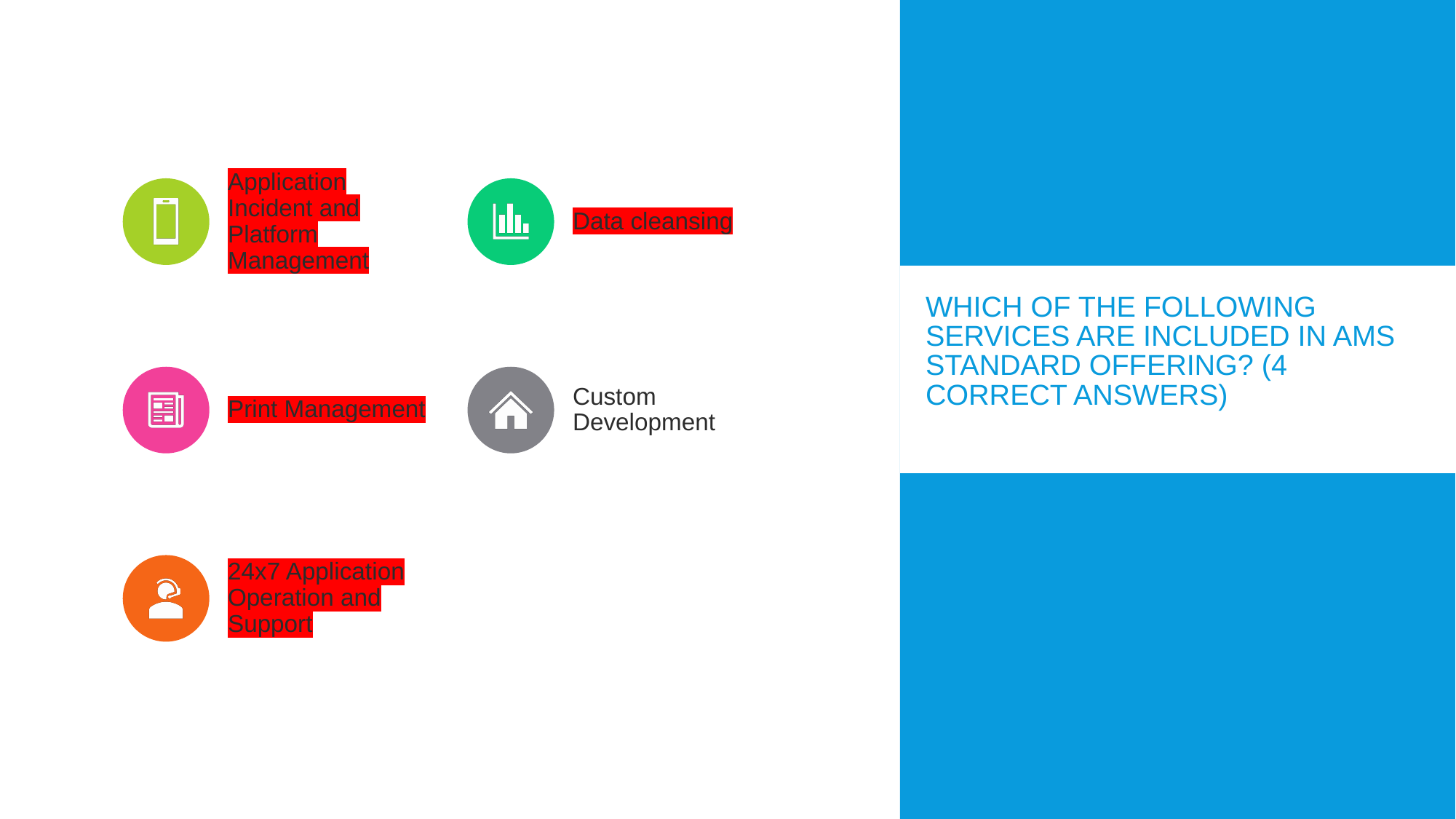

Application Incident and Platform Management
Data cleansing
Print Management
Custom Development
24x7 Application Operation and Support

# Which of the following services are included in AMS standard offering? (4 correct answers)